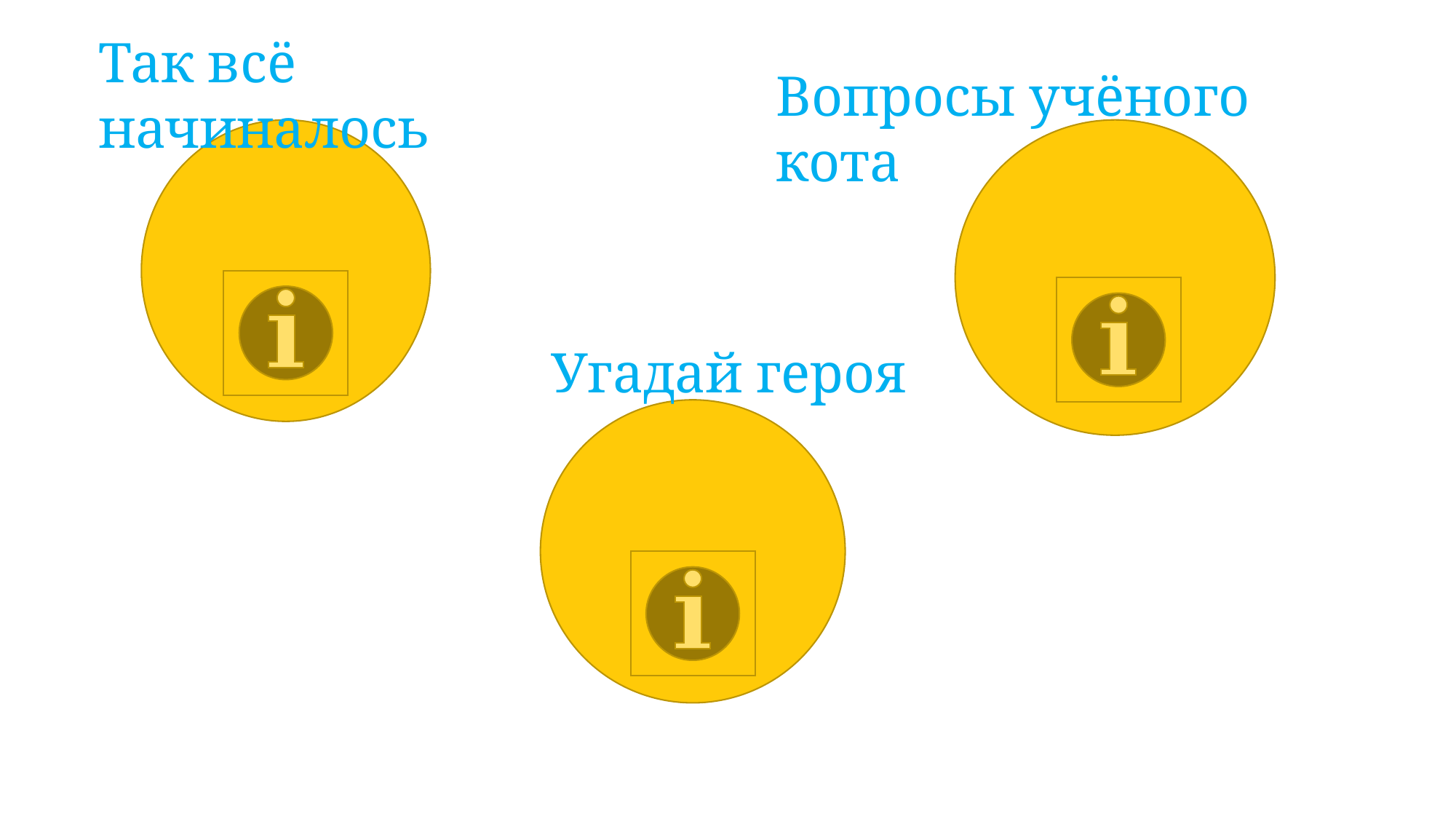

Так всё начиналось
Вопросы учёного кота

Угадай героя